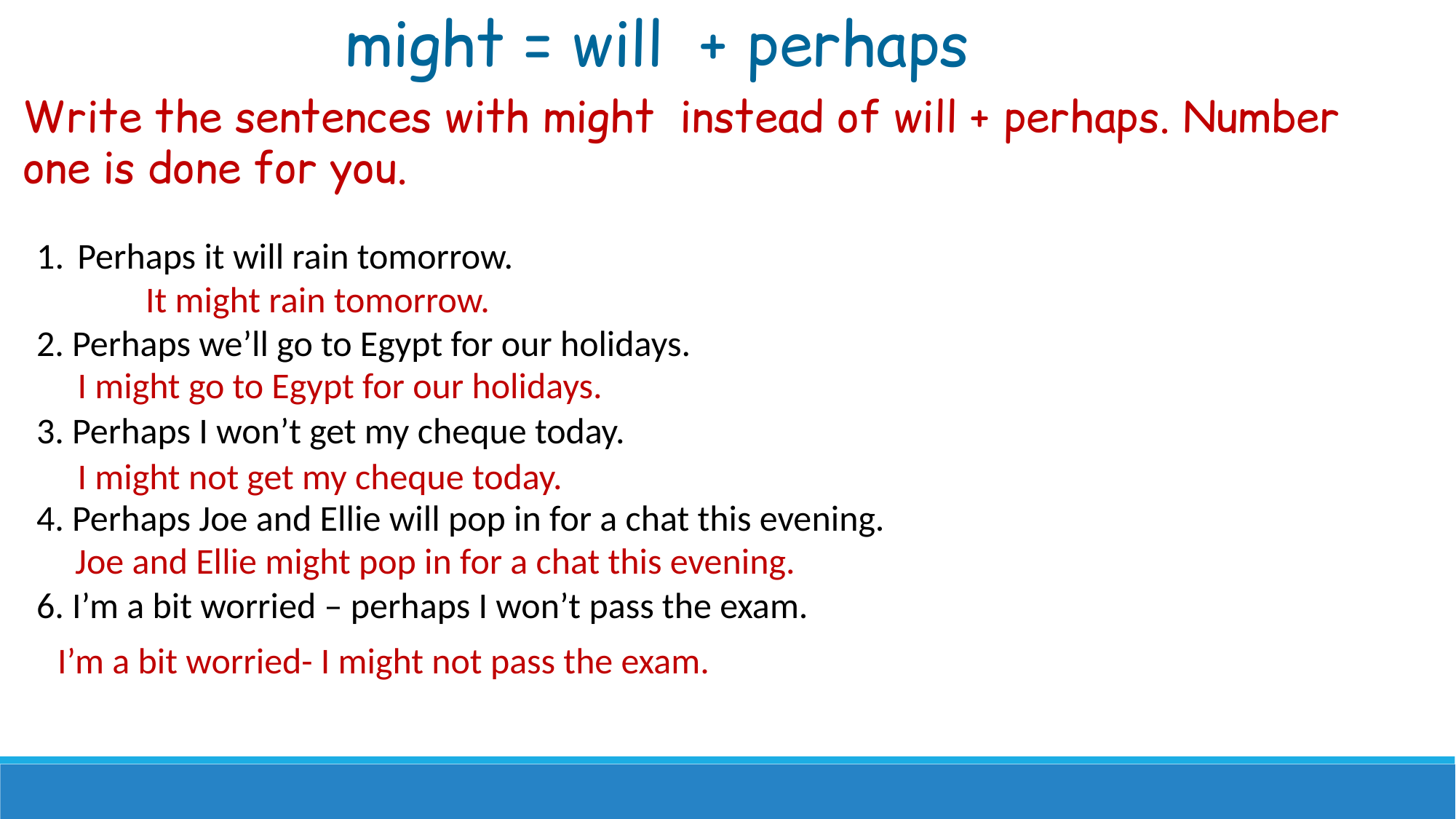

might = will  + perhaps
Write the sentences with might  instead of will + perhaps. Number one is done for you.
Perhaps it will rain tomorrow.
	It might rain tomorrow.
2. Perhaps we’ll go to Egypt for our holidays.

3. Perhaps I won’t get my cheque today.

4. Perhaps Joe and Ellie will pop in for a chat this evening.

6. I’m a bit worried – perhaps I won’t pass the exam.
I might go to Egypt for our holidays.
I might not get my cheque today.
Joe and Ellie might pop in for a chat this evening.
I’m a bit worried- I might not pass the exam.